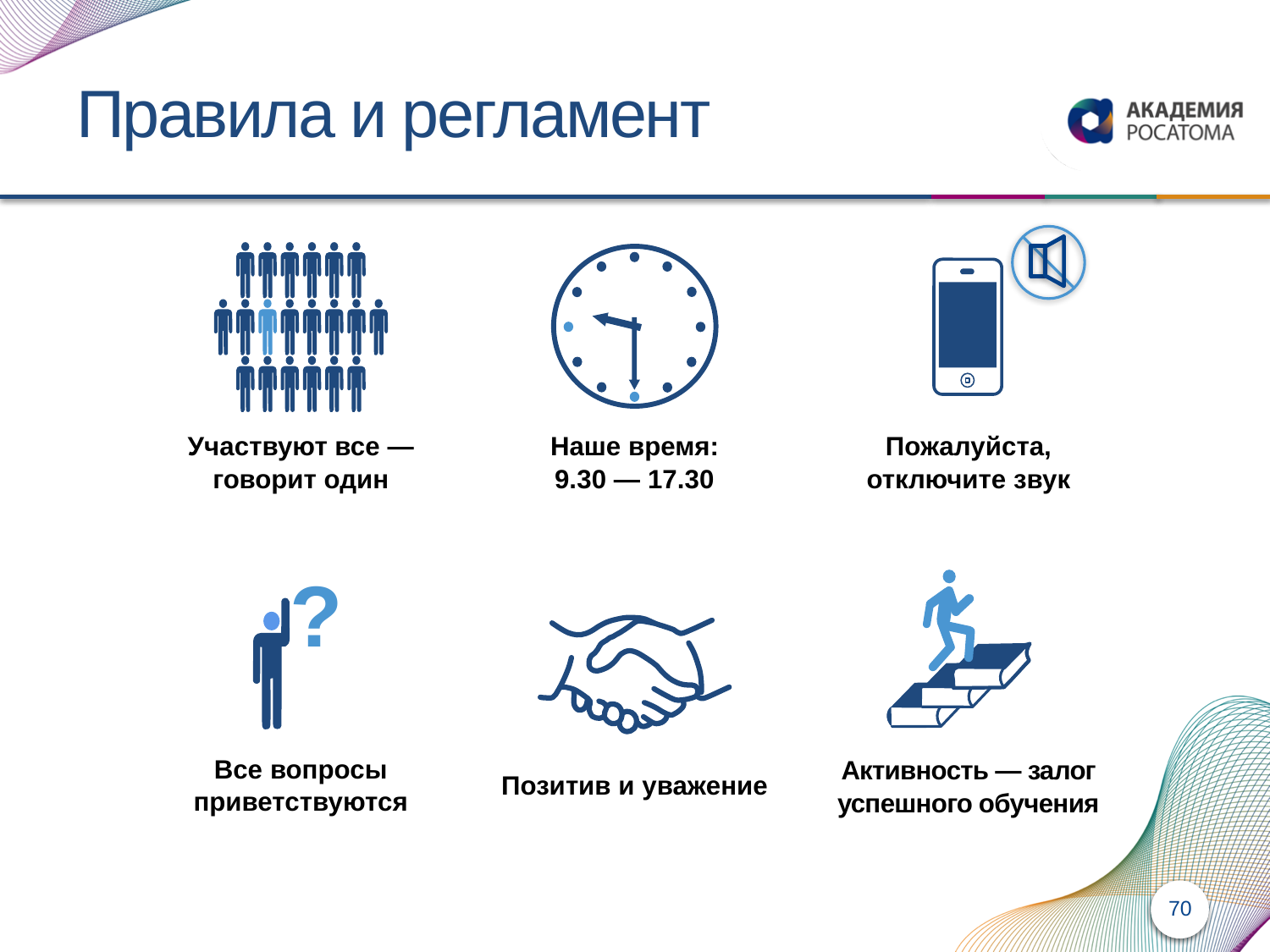

# Правила и регламент

Участвуют все —
говорит один
Наше время:
9.30 — 17.30
Пожалуйста,
отключите звук
?

Все вопросы приветствуются
Позитив и уважение
Активность — залог успешного обучения
70